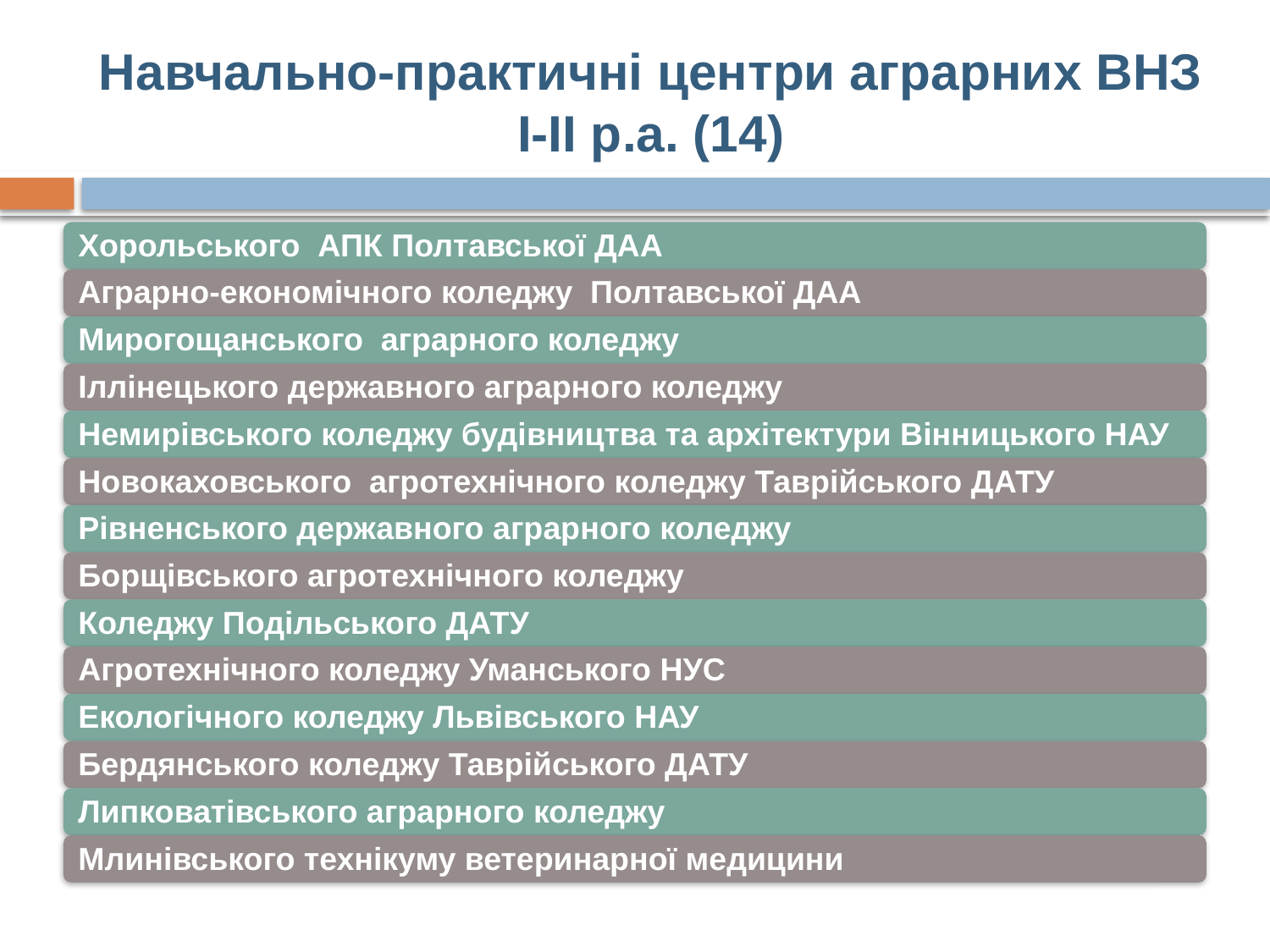

# Навчально-практичні центри аграрних ВНЗ І-ІІ р.а. (14)
Хорольського  АПК Полтавської ДАА
Аграрно-економічного коледжу  Полтавської ДАА
Мирогощанського  аграрного коледжу
Іллінецького державного аграрного коледжу
Немирівського коледжу будівництва та архітектури Вінницького НАУ
Новокаховського  агротехнічного коледжу Таврійського ДАТУ
Рівненського державного аграрного коледжу
Борщівського агротехнічного коледжу
Коледжу Подільського ДАТУ
Агротехнічного коледжу Уманського НУС
Екологічного коледжу Львівського НАУ
Бердянського коледжу Таврійського ДАТУ
Липковатівського аграрного коледжу
Млинівського технікуму ветеринарної медицини